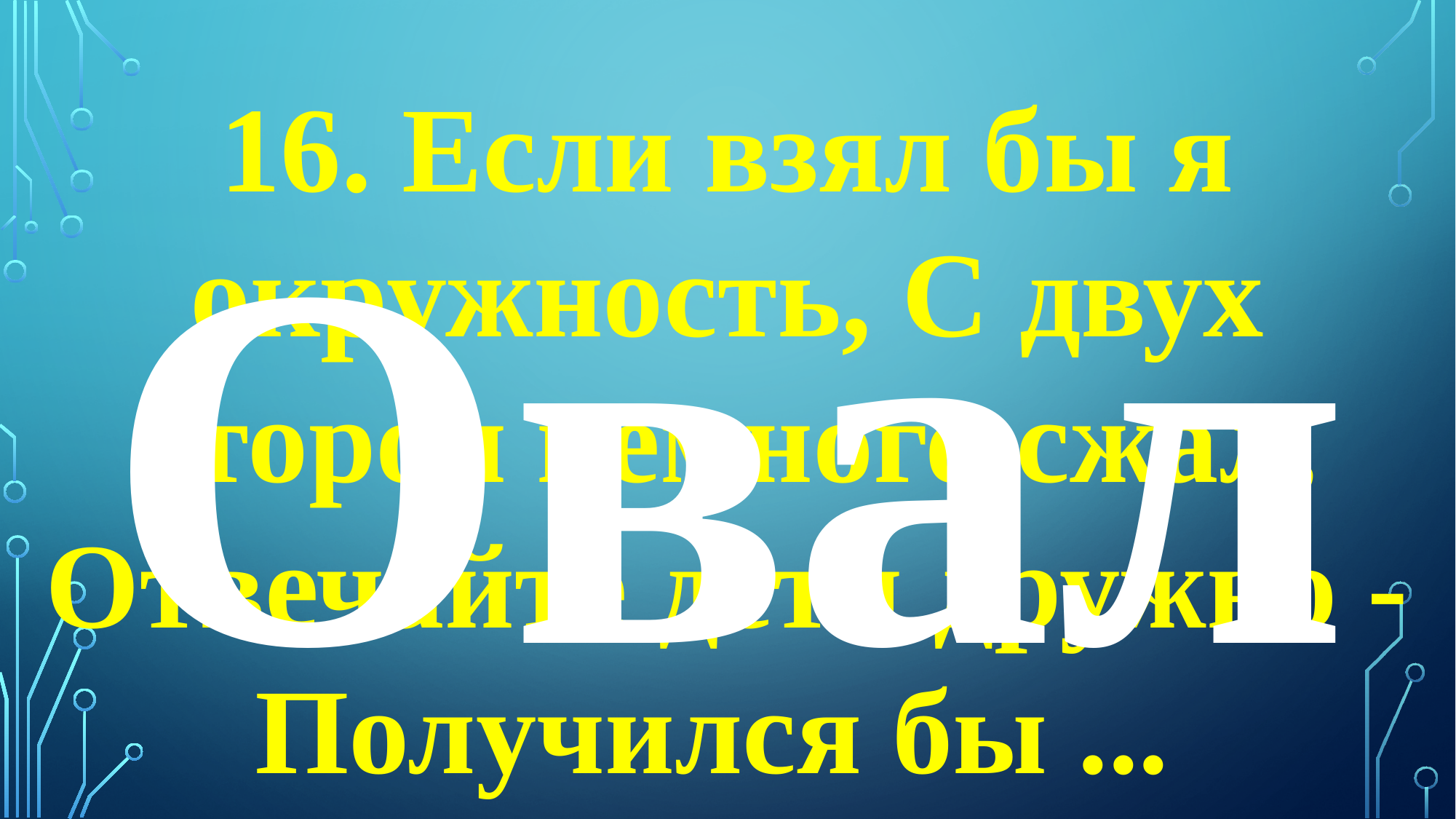

16. Если взял бы я окружность, С двух сторон немного сжал, Отвечайте дети дружно - Получился бы ...
Овал